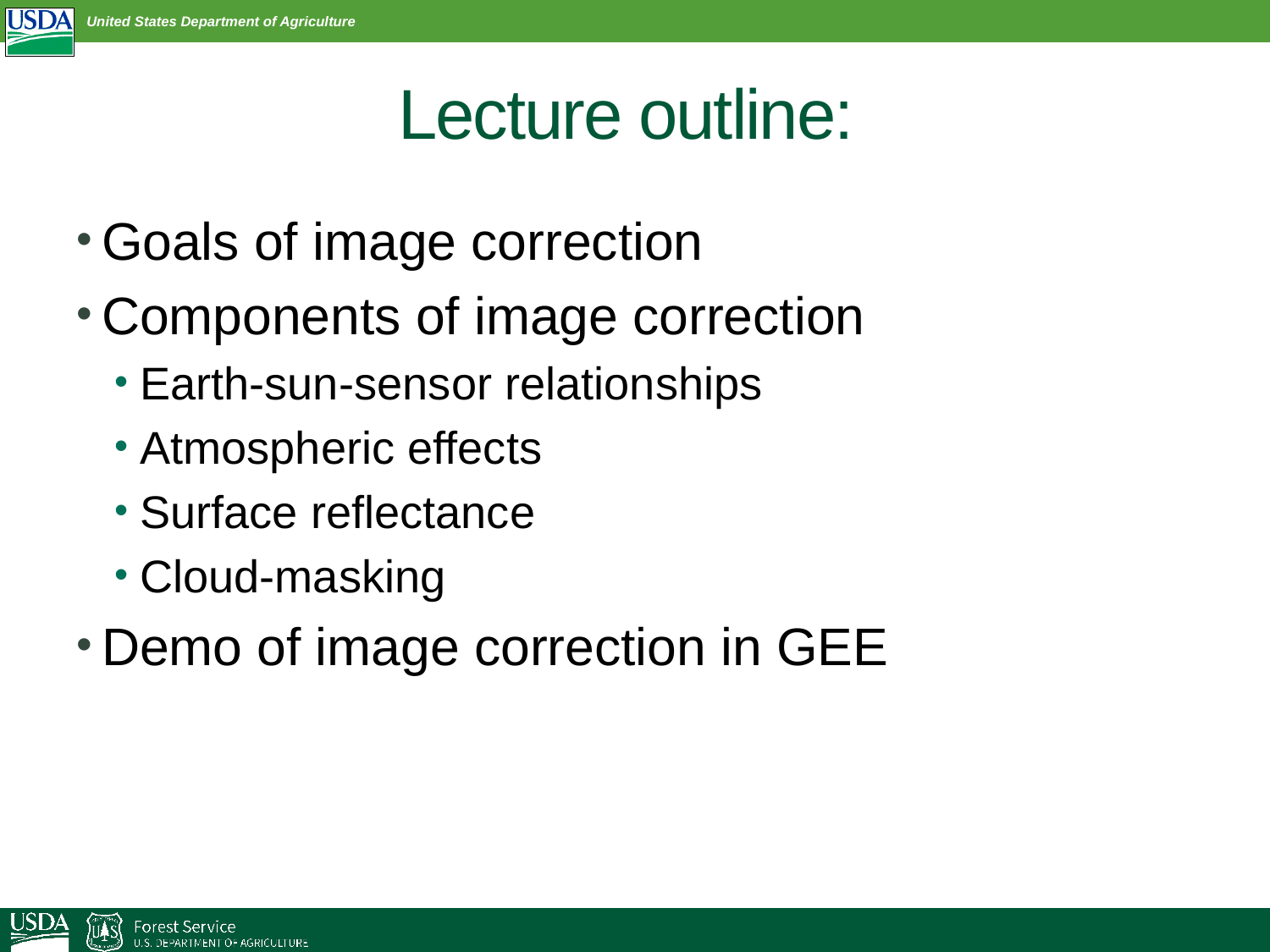

# Lecture outline:
Goals of image correction
Components of image correction
Earth-sun-sensor relationships
Atmospheric effects
Surface reflectance
Cloud-masking
Demo of image correction in GEE